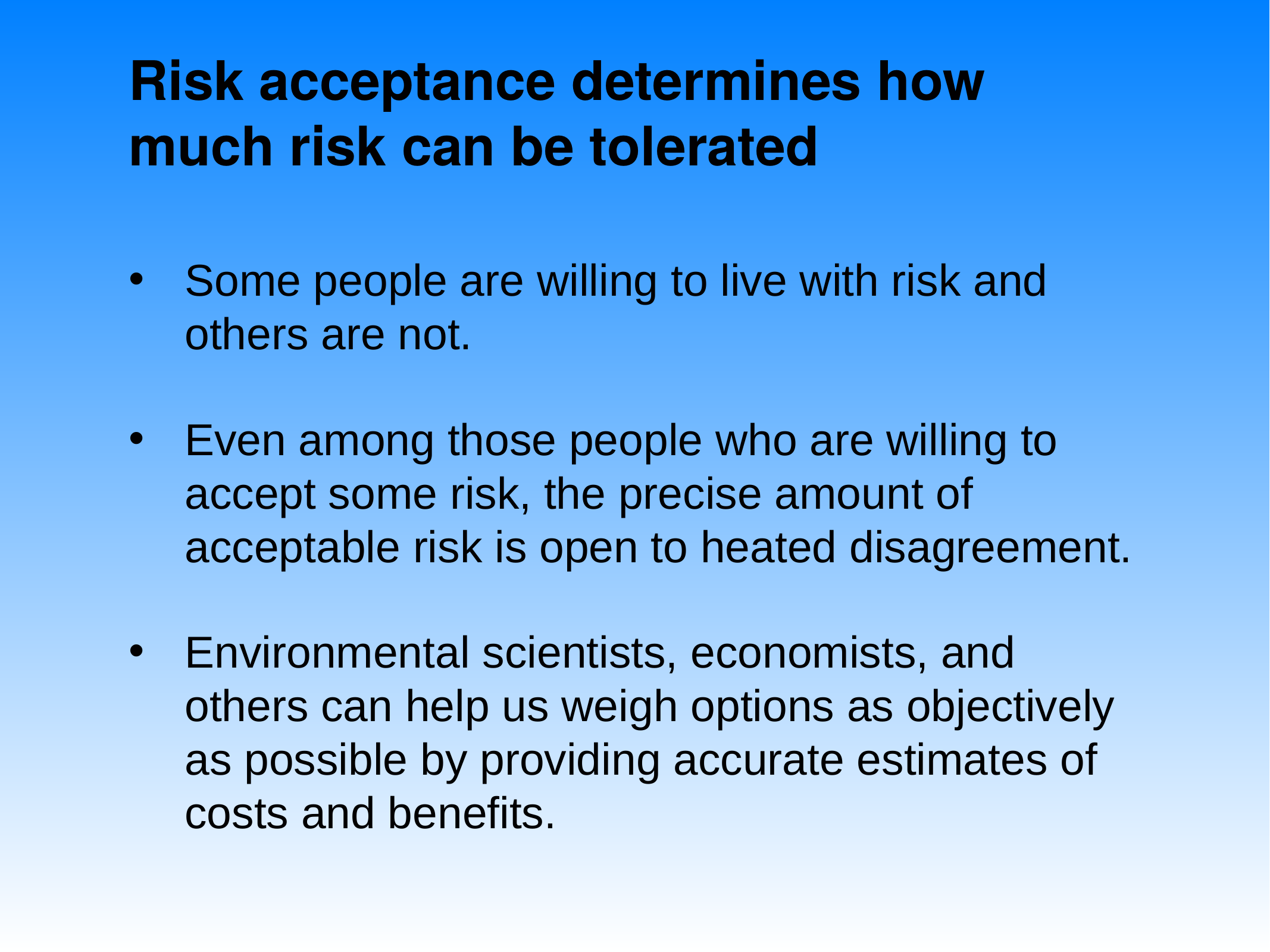

# Risk acceptance determines how much risk can be tolerated
Some people are willing to live with risk and others are not.
Even among those people who are willing to accept some risk, the precise amount of acceptable risk is open to heated disagreement.
Environmental scientists, economists, and others can help us weigh options as objectively as possible by providing accurate estimates of costs and benefits.